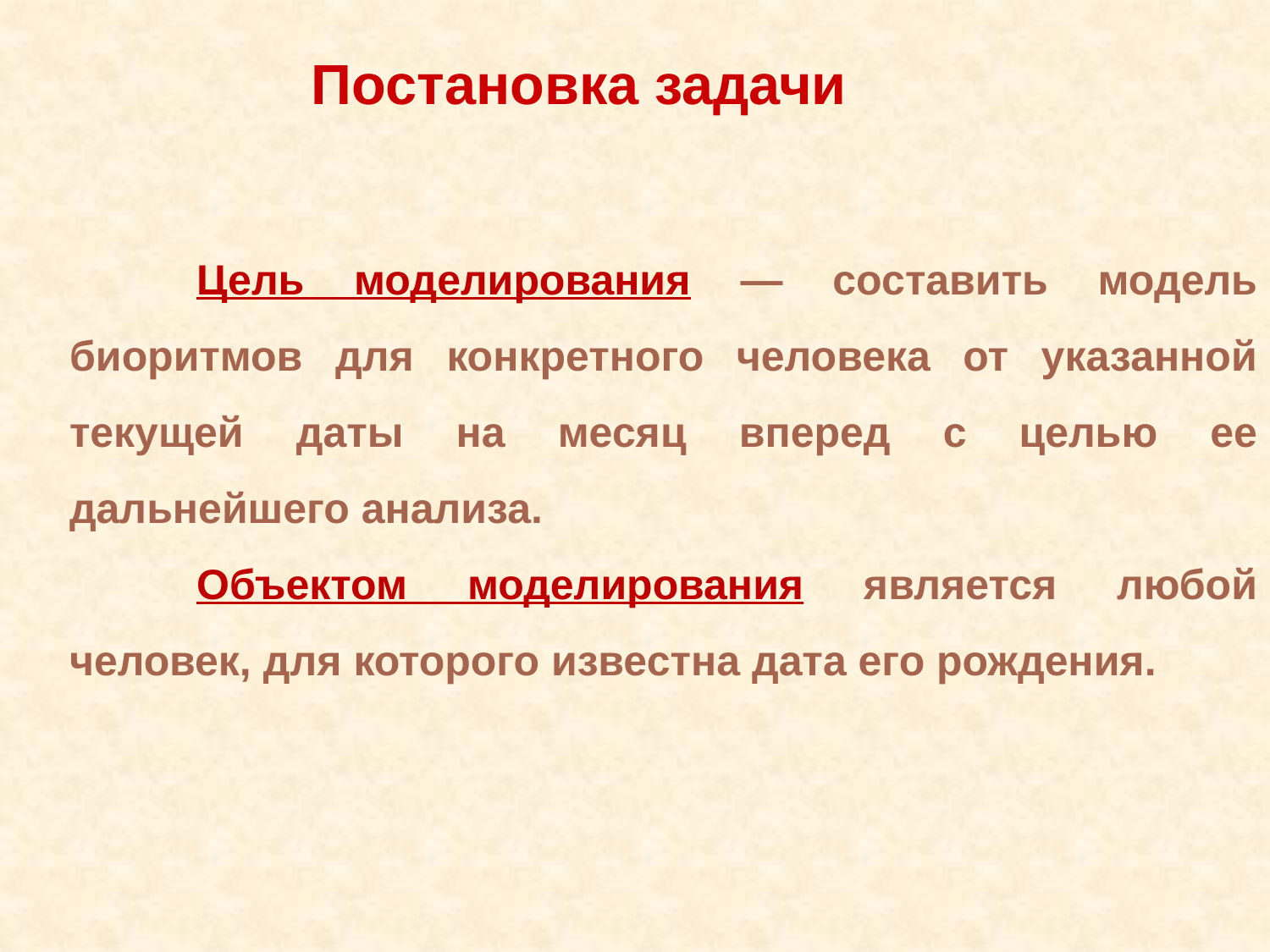

Постановка задачи
	Цель моделирования — составить модель биоритмов для конкретного человека от указанной текущей даты на месяц вперед с целью ее дальнейшего анализа.
	Объектом моделирования является любой человек, для которого известна дата его рождения.